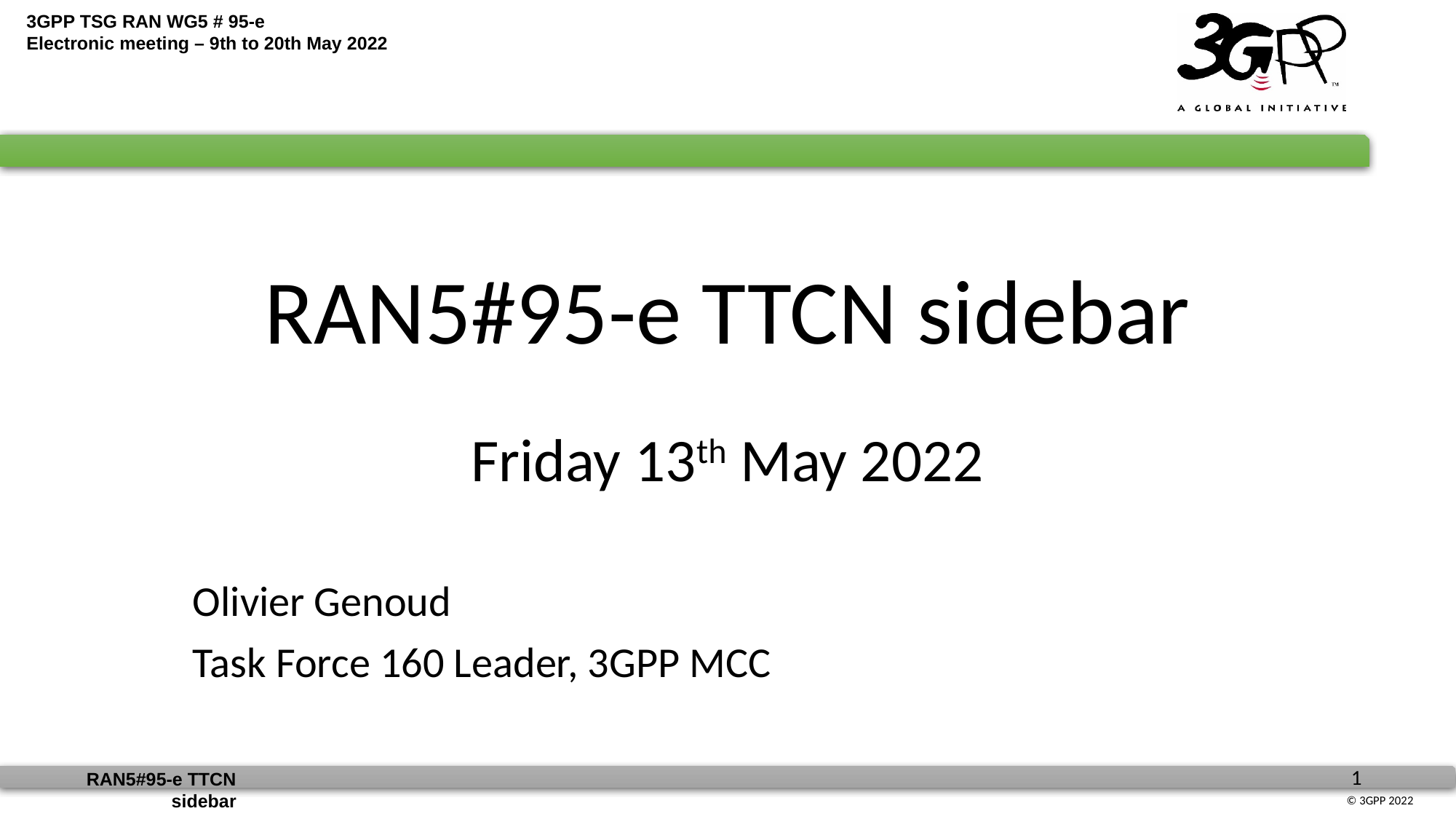

# RAN5#95-e TTCN sidebar Friday 13th May 2022
Olivier Genoud
Task Force 160 Leader, 3GPP MCC